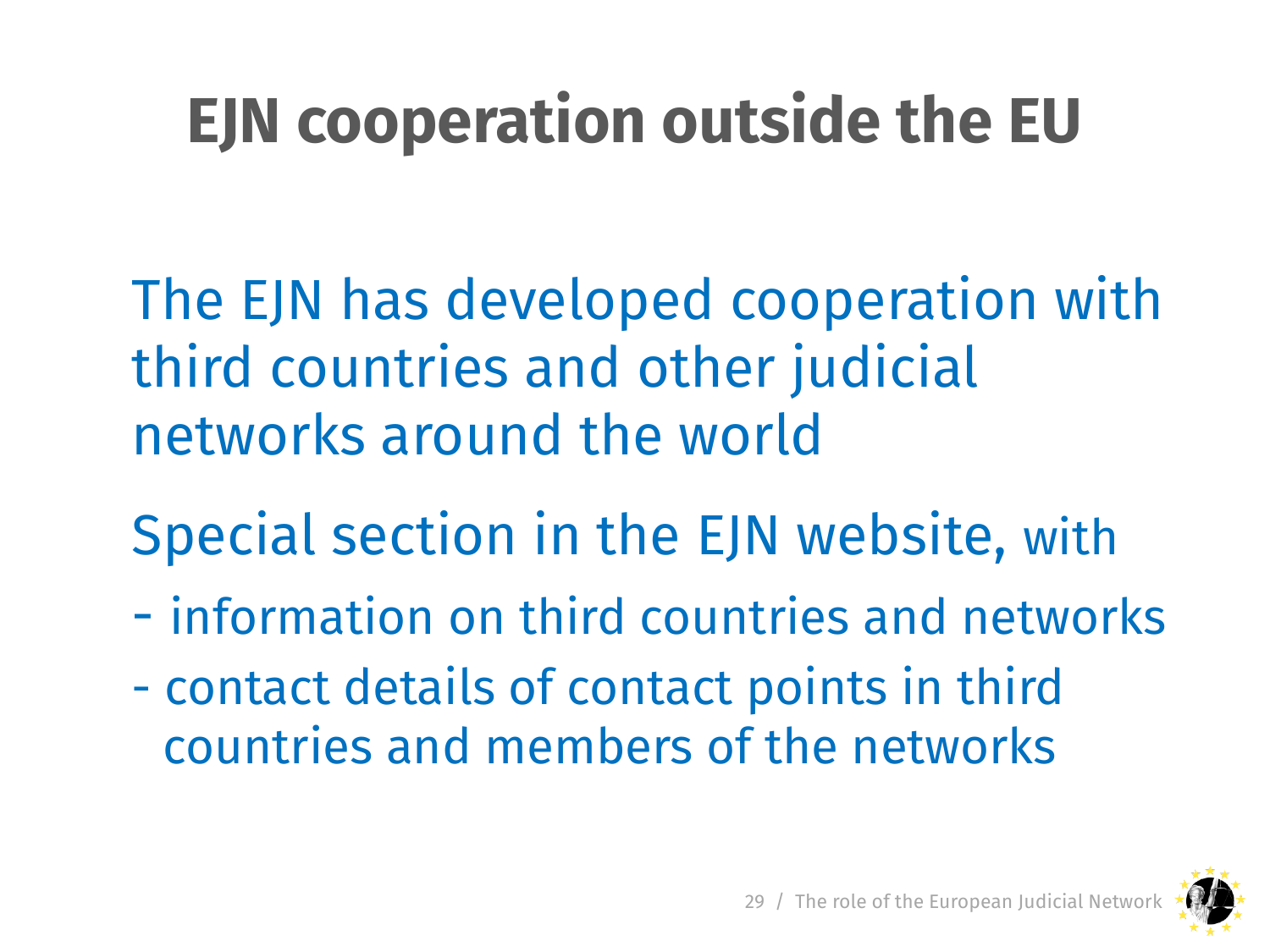

# EJN cooperation outside the EU

The EJN has developed cooperation with third countries and other judicial networks around the world
Special section in the EJN website, with
- information on third countries and networks
- contact details of contact points in third countries and members of the networks